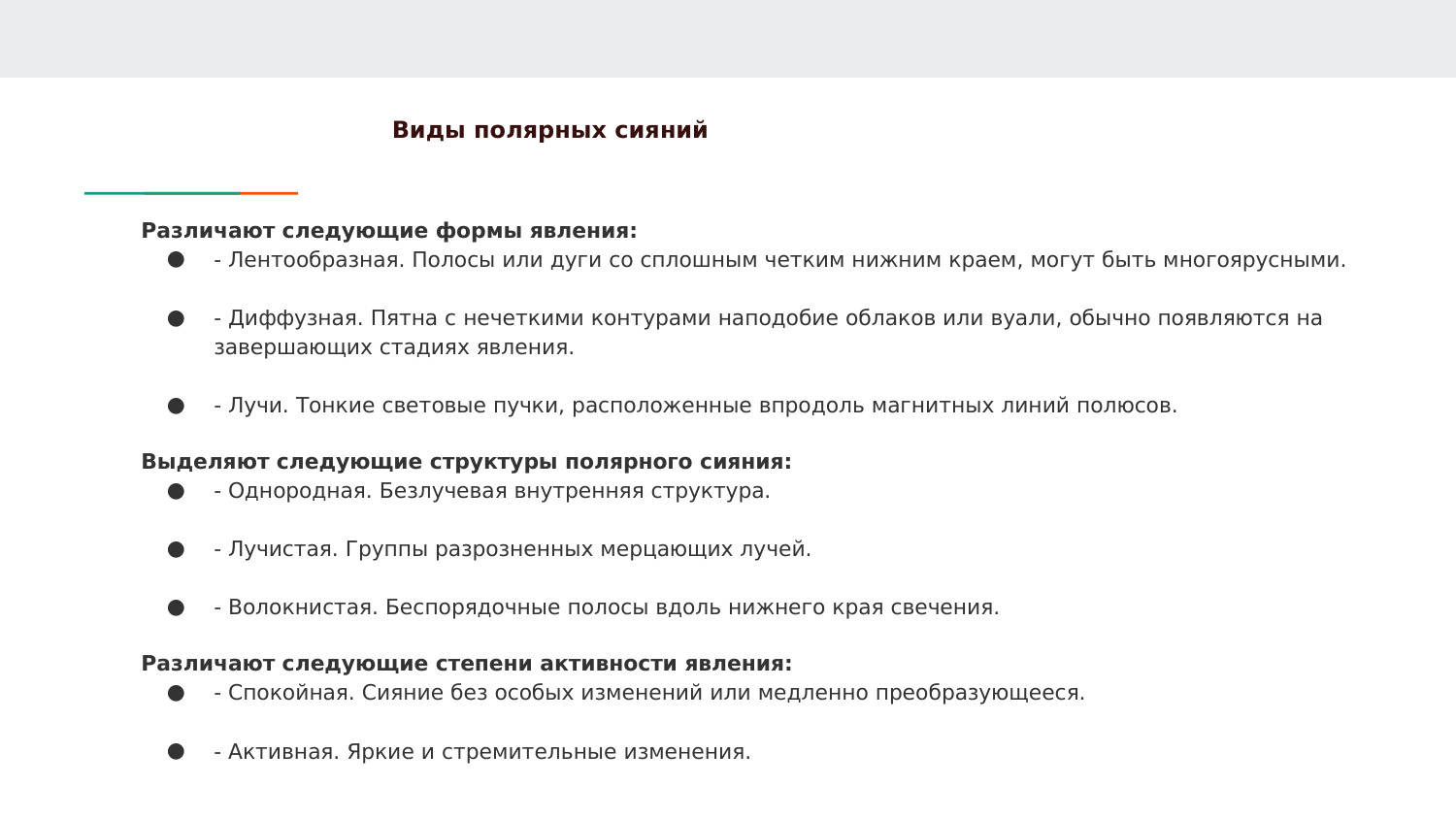

# Виды полярных сияний

Различают следующие формы явления:
- Лентообразная. Полосы или дуги со сплошным четким нижним краем, могут быть многоярусными.
- Диффузная. Пятна с нечеткими контурами наподобие облаков или вуали, обычно появляются на завершающих стадиях явления.
- Лучи. Тонкие световые пучки, расположенные впродоль магнитных линий полюсов.

Выделяют следующие структуры полярного сияния:
- Однородная. Безлучевая внутренняя структура.
- Лучистая. Группы разрозненных мерцающих лучей.
- Волокнистая. Беспорядочные полосы вдоль нижнего края свечения.

Различают следующие степени активности явления:
- Спокойная. Сияние без особых изменений или медленно преобразующееся.
- Активная. Яркие и стремительные изменения.